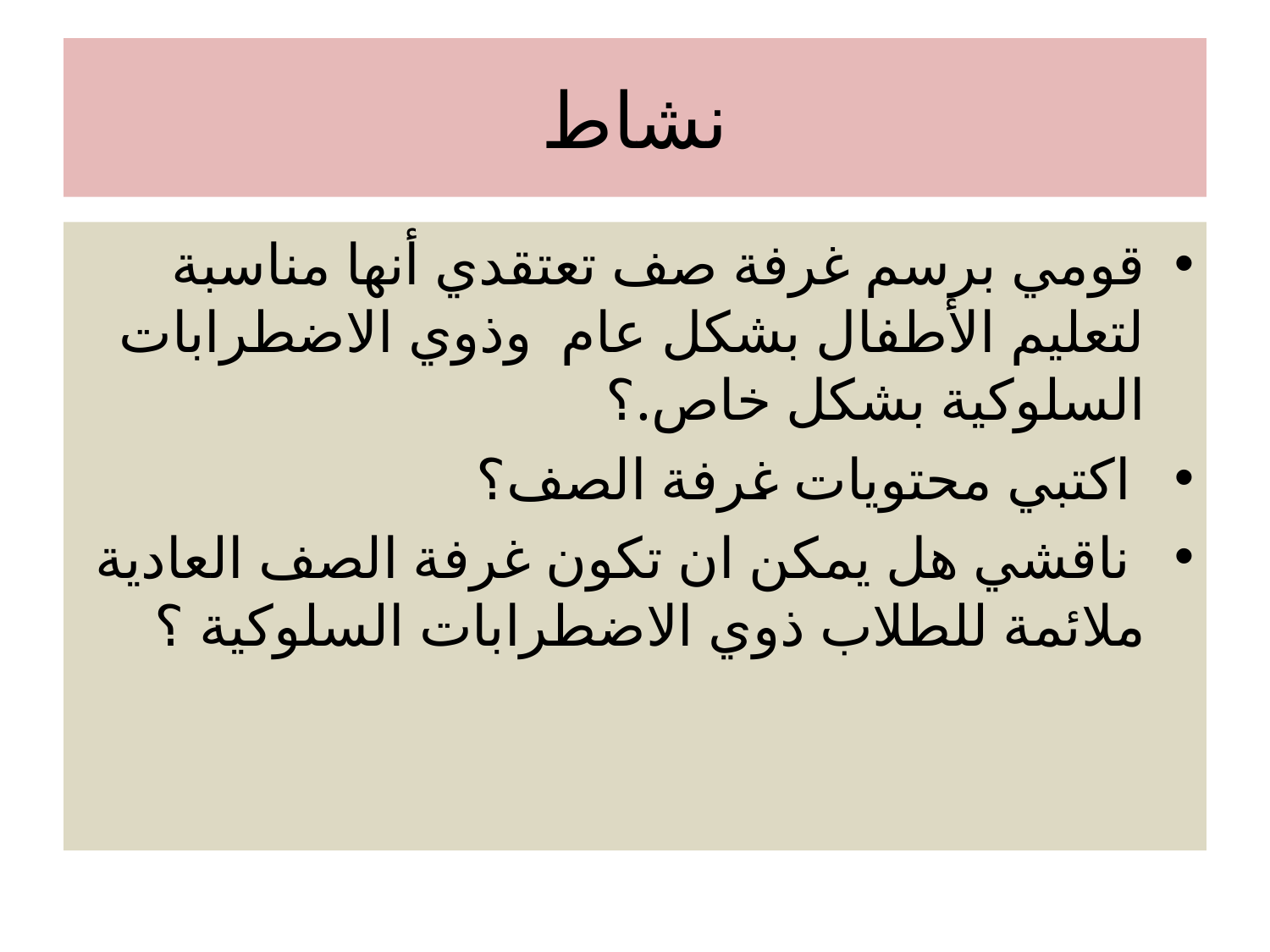

# نشاط
قومي برسم غرفة صف تعتقدي أنها مناسبة لتعليم الأطفال بشكل عام  وذوي الاضطرابات السلوكية بشكل خاص.؟
 اكتبي محتويات غرفة الصف؟
 ناقشي هل يمكن ان تكون غرفة الصف العادية ملائمة للطلاب ذوي الاضطرابات السلوكية ؟